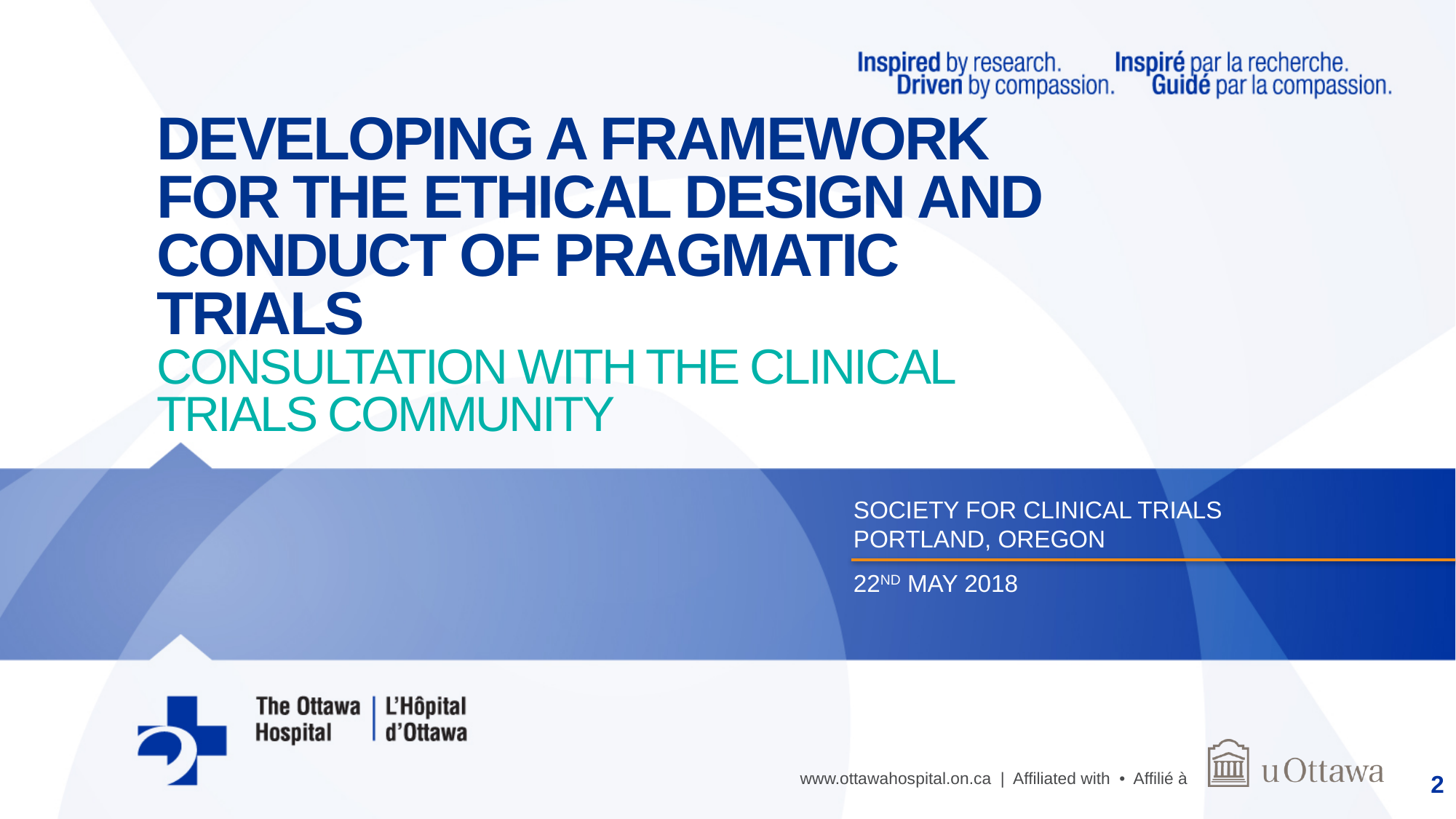

# Developing a framework for the ethical design and conduct of pragmatic trials
Consultation with the clinical trials community
Society for clinical trials
Portland, Oregon
22nd may 2018
2